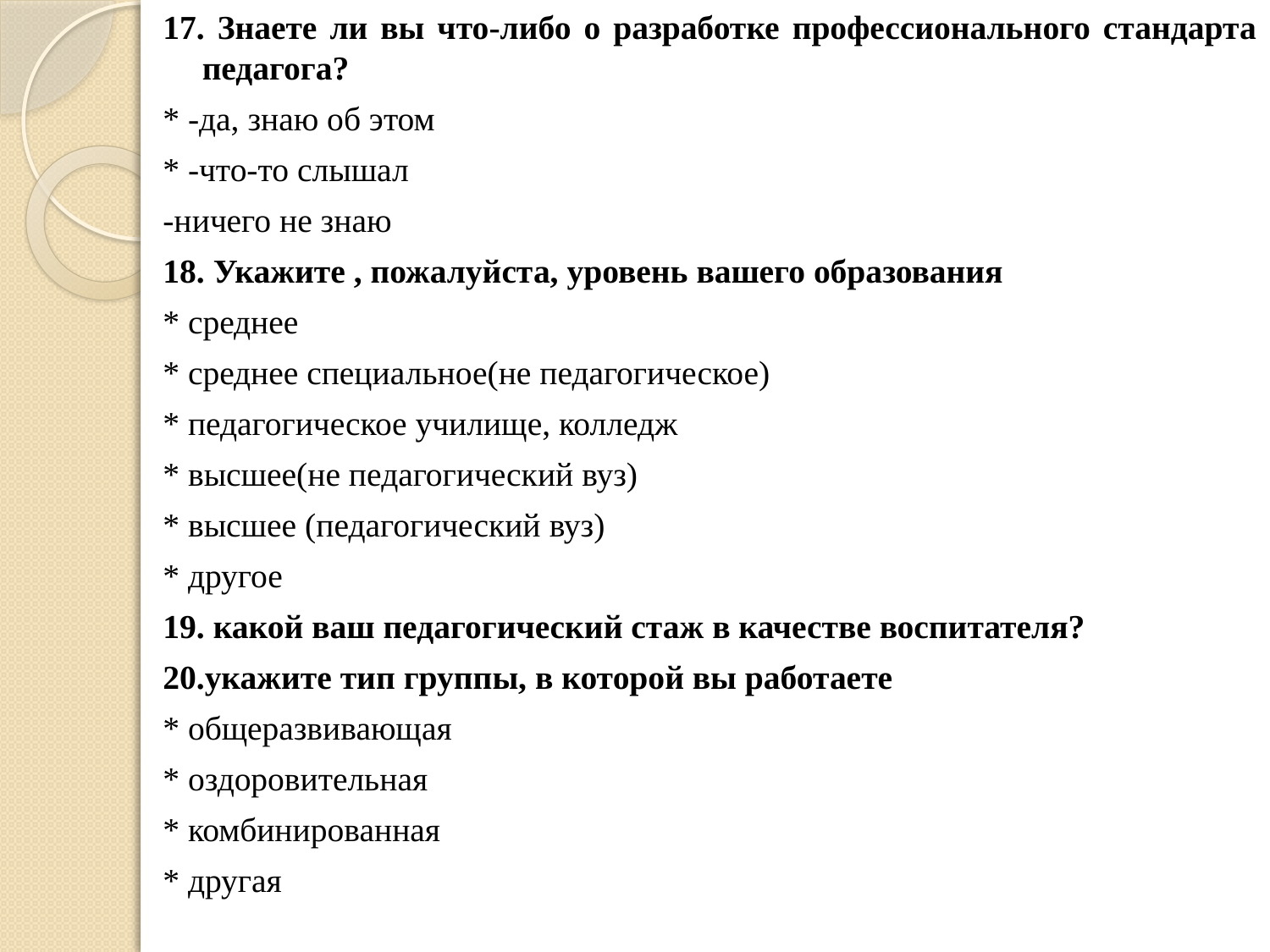

17. Знаете ли вы что-либо о разработке профессионального стандарта педагога?
* -да, знаю об этом
* -что-то слышал
-ничего не знаю
18. Укажите , пожалуйста, уровень вашего образования
* среднее
* среднее специальное(не педагогическое)
* педагогическое училище, колледж
* высшее(не педагогический вуз)
* высшее (педагогический вуз)
* другое
19. какой ваш педагогический стаж в качестве воспитателя?
20.укажите тип группы, в которой вы работаете
* общеразвивающая
* оздоровительная
* комбинированная
* другая
#